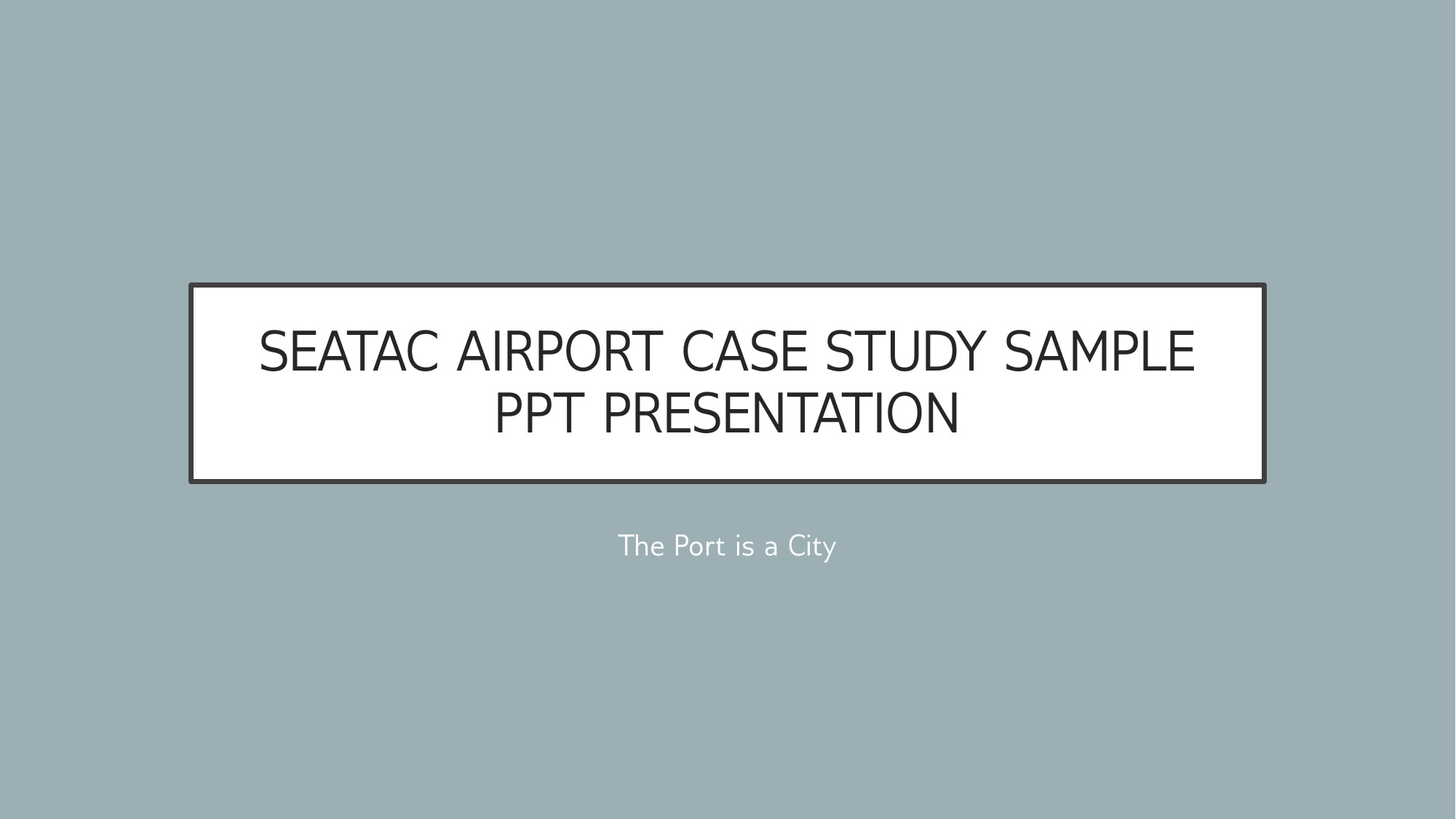

# SEATAC AIRPORT CASE STUDY SAMPLE PPT PRESENTATION
The Port is a City